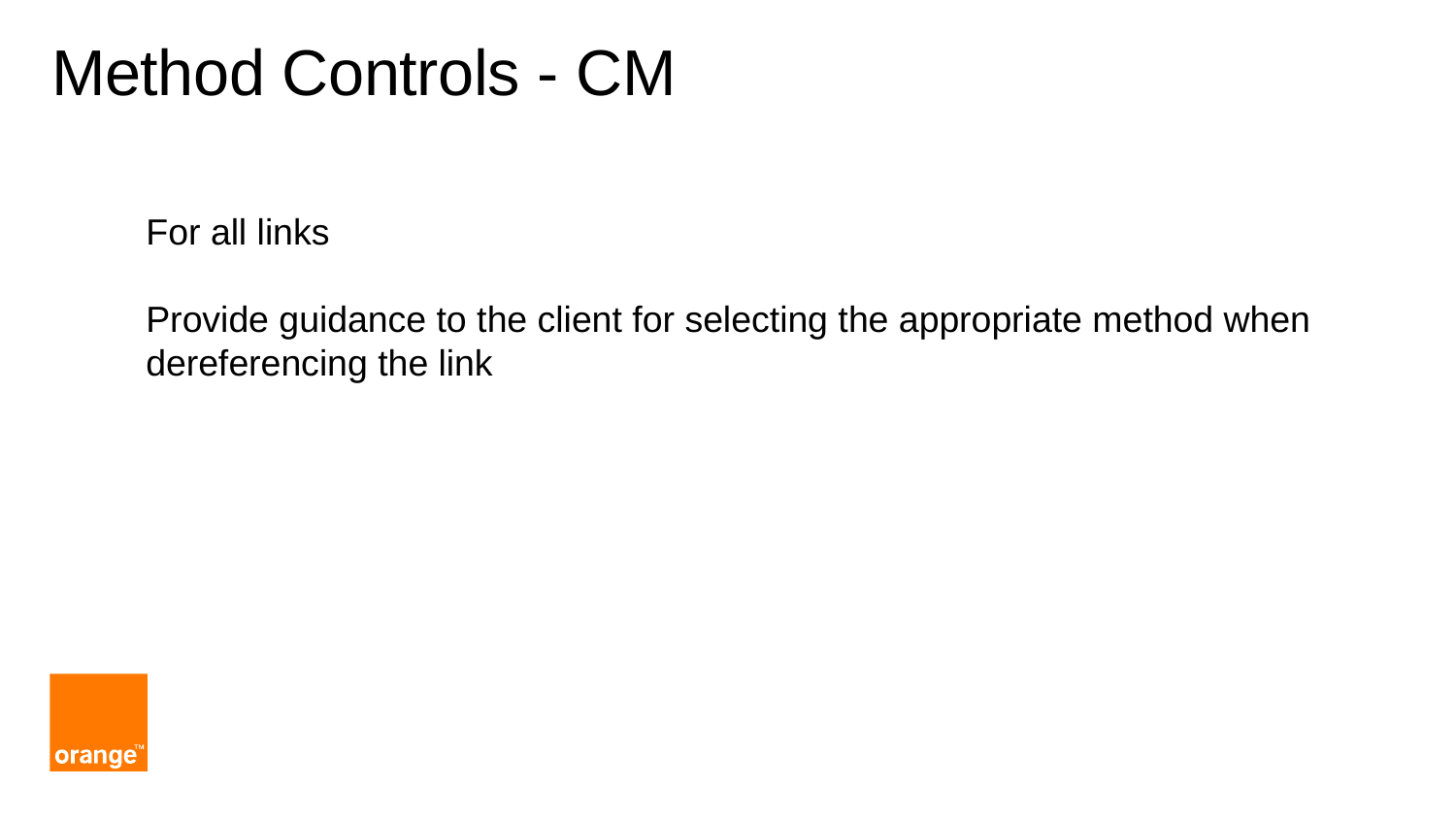

# Method Controls - CM
For all links

Provide guidance to the client for selecting the appropriate method when dereferencing the link